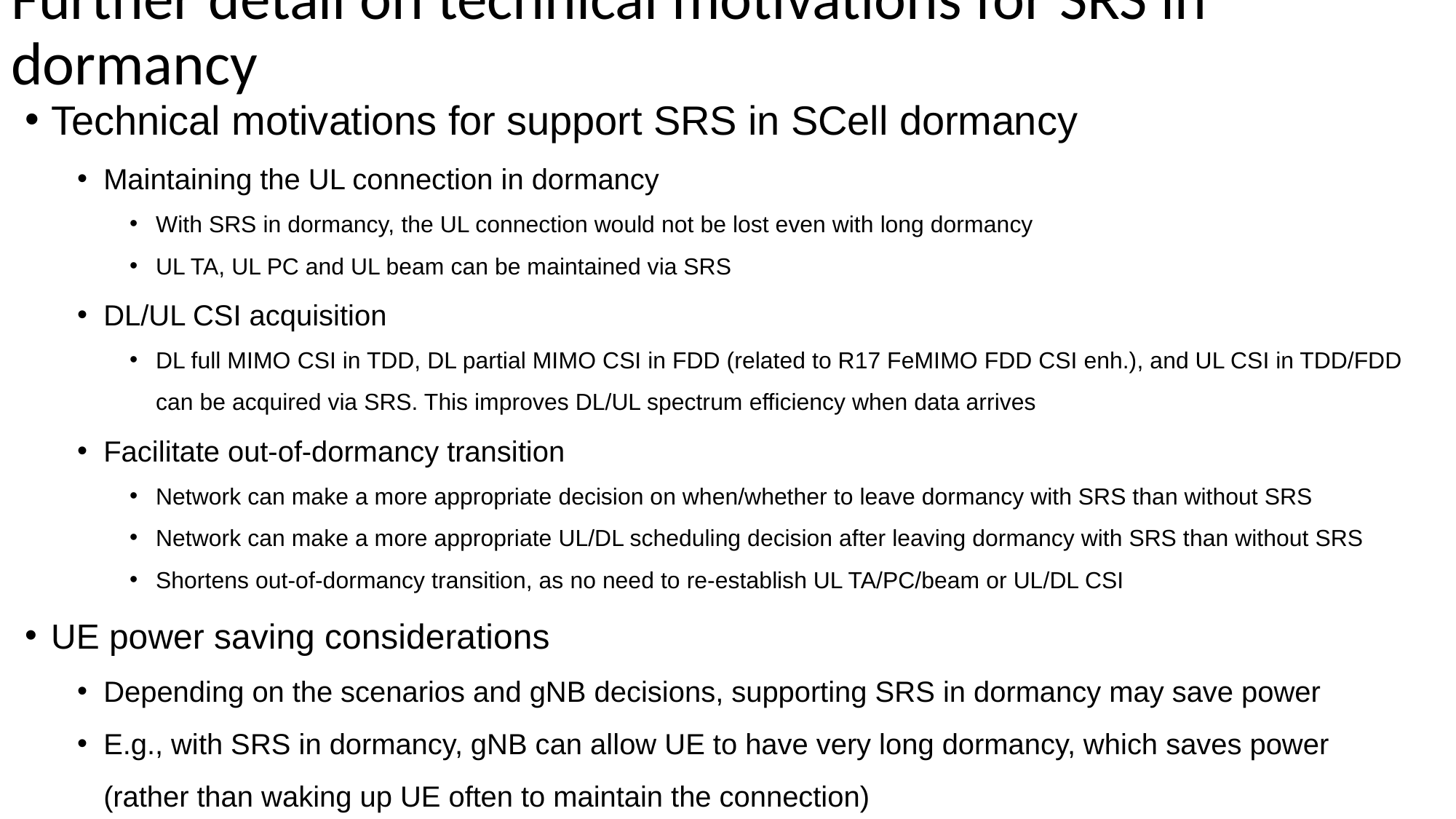

# Further detail on technical motivations for SRS in dormancy
Technical motivations for support SRS in SCell dormancy
Maintaining the UL connection in dormancy
With SRS in dormancy, the UL connection would not be lost even with long dormancy
UL TA, UL PC and UL beam can be maintained via SRS
DL/UL CSI acquisition
DL full MIMO CSI in TDD, DL partial MIMO CSI in FDD (related to R17 FeMIMO FDD CSI enh.), and UL CSI in TDD/FDD can be acquired via SRS. This improves DL/UL spectrum efficiency when data arrives
Facilitate out-of-dormancy transition
Network can make a more appropriate decision on when/whether to leave dormancy with SRS than without SRS
Network can make a more appropriate UL/DL scheduling decision after leaving dormancy with SRS than without SRS
Shortens out-of-dormancy transition, as no need to re-establish UL TA/PC/beam or UL/DL CSI
UE power saving considerations
Depending on the scenarios and gNB decisions, supporting SRS in dormancy may save power
E.g., with SRS in dormancy, gNB can allow UE to have very long dormancy, which saves power (rather than waking up UE often to maintain the connection)